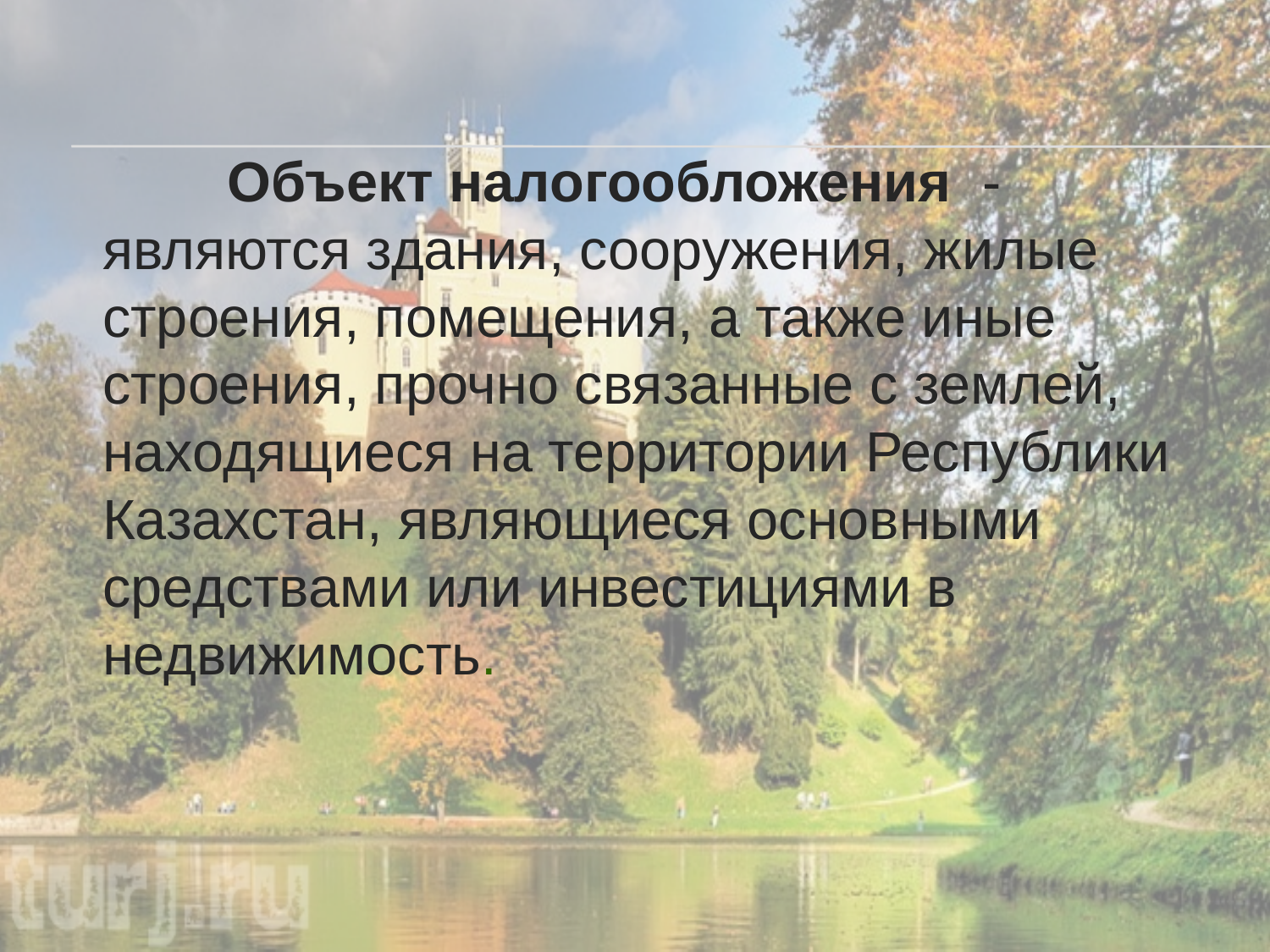

Объект налогообложения  - являются здания, сооружения, жилые строения, помещения, а также иные строения, прочно связанные с землей, находящиеся на территории Республики Казахстан, являющиеся основными средствами или инвестициями в недвижимость.